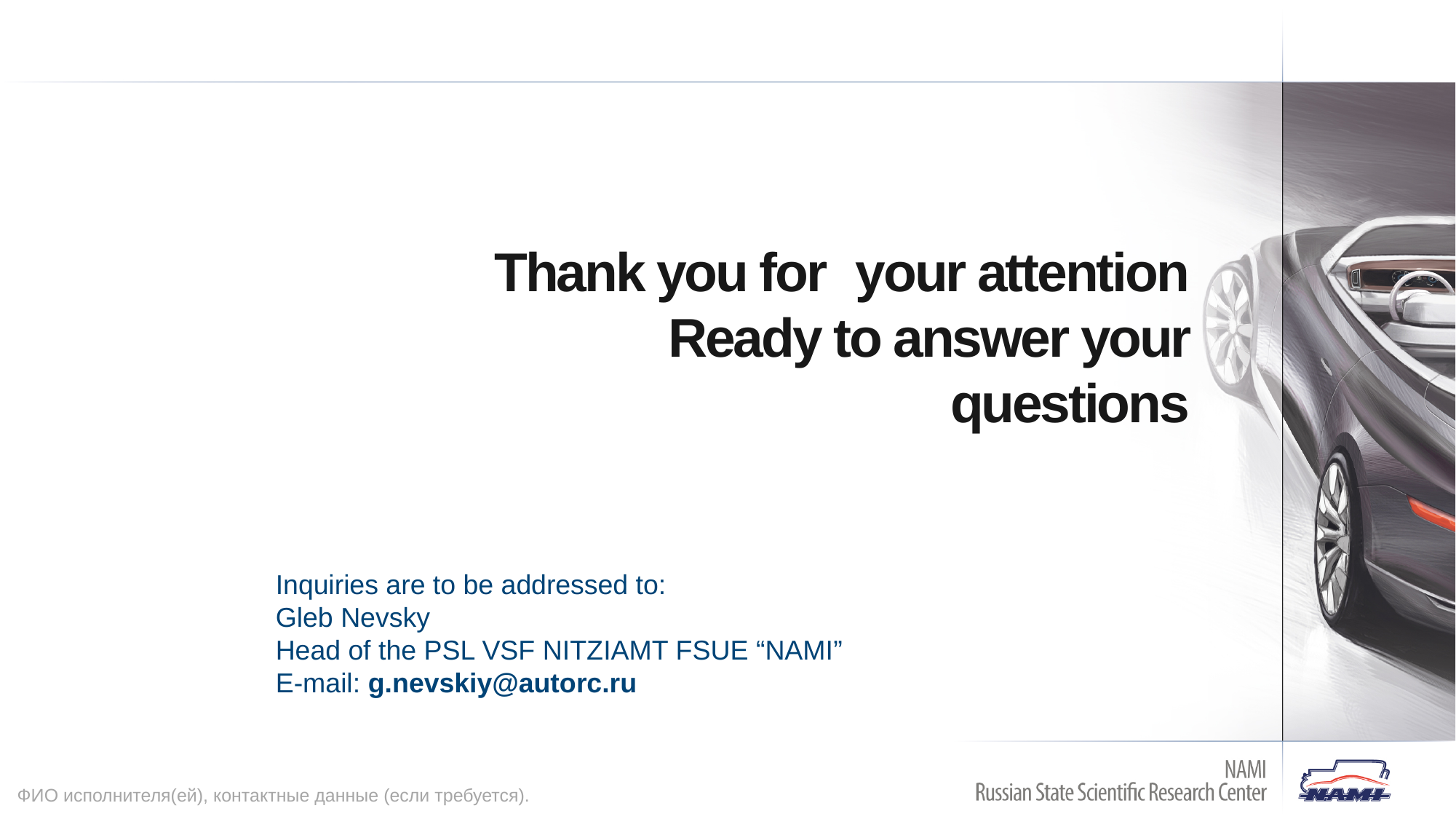

Inquiries are to be addressed to:
Gleb Nevsky
Head of the PSL VSF NITZIAMT FSUE “NAMI”
E-mail: g.nevskiy@autorc.ru
ФИО исполнителя(ей), контактные данные (если требуется).